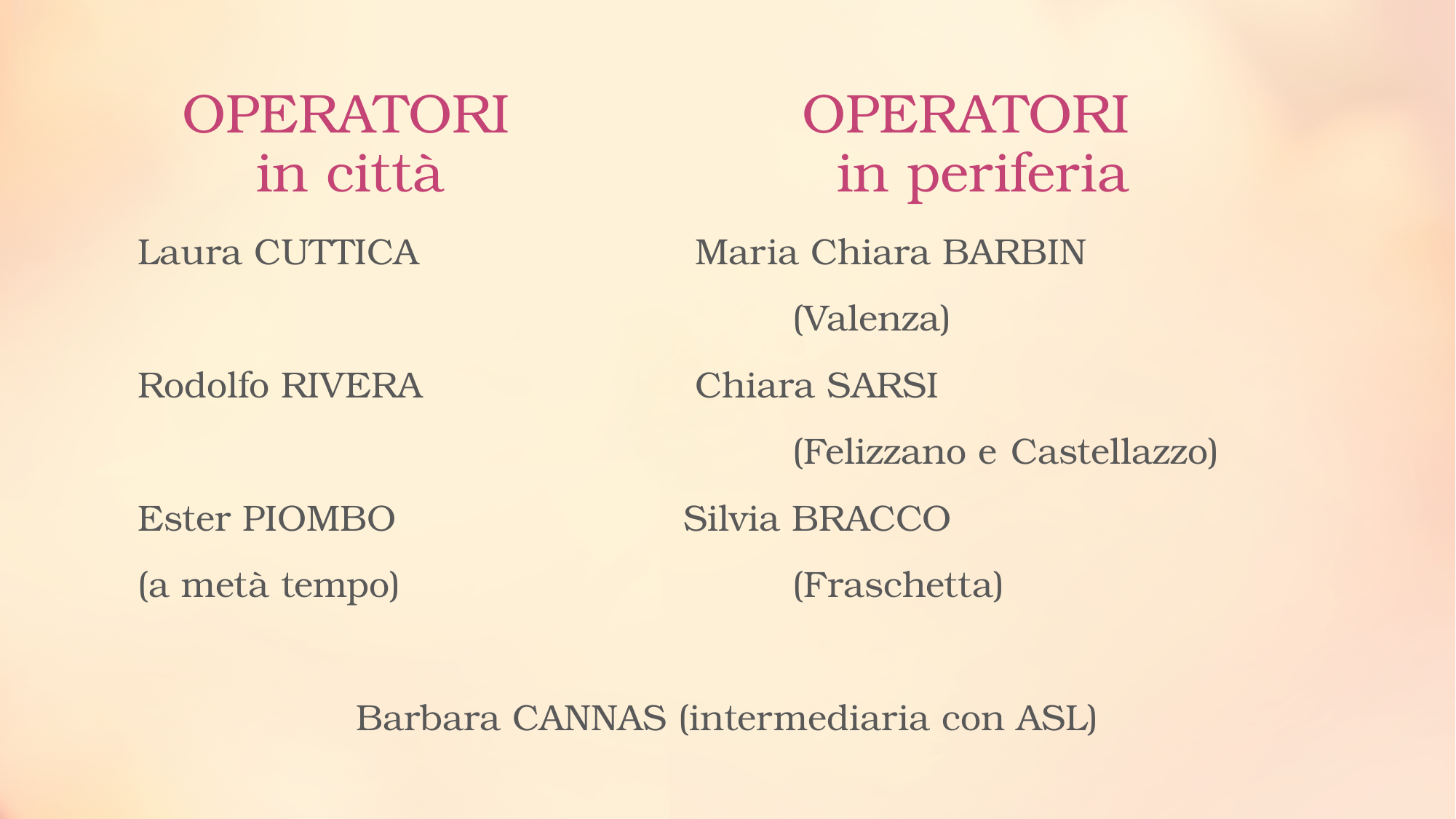

# OPERATORI 			OPERATORI in città				  in periferia
Laura CUTTICA			 Maria Chiara BARBIN
						(Valenza)
Rodolfo RIVERA			 Chiara SARSI
						(Felizzano e	Castellazzo)
Ester PIOMBO			Silvia BRACCO
(a metà tempo)				(Fraschetta)

		Barbara CANNAS (intermediaria con ASL)